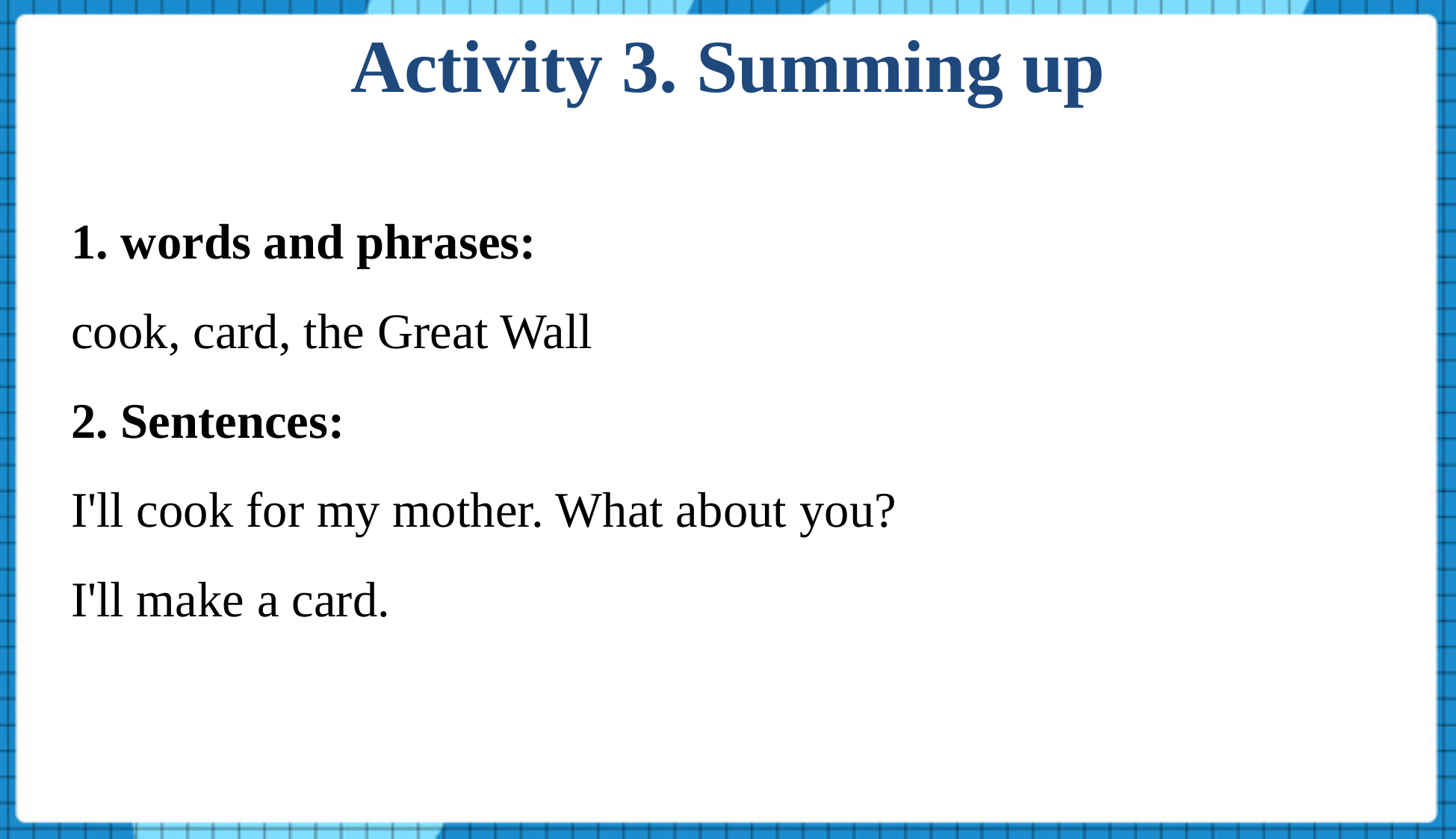

Activity 3. Summing up
1. words and phrases:
cook, card, the Great Wall
2. Sentences:
I'll cook for my mother. What about you?
I'll make a card.